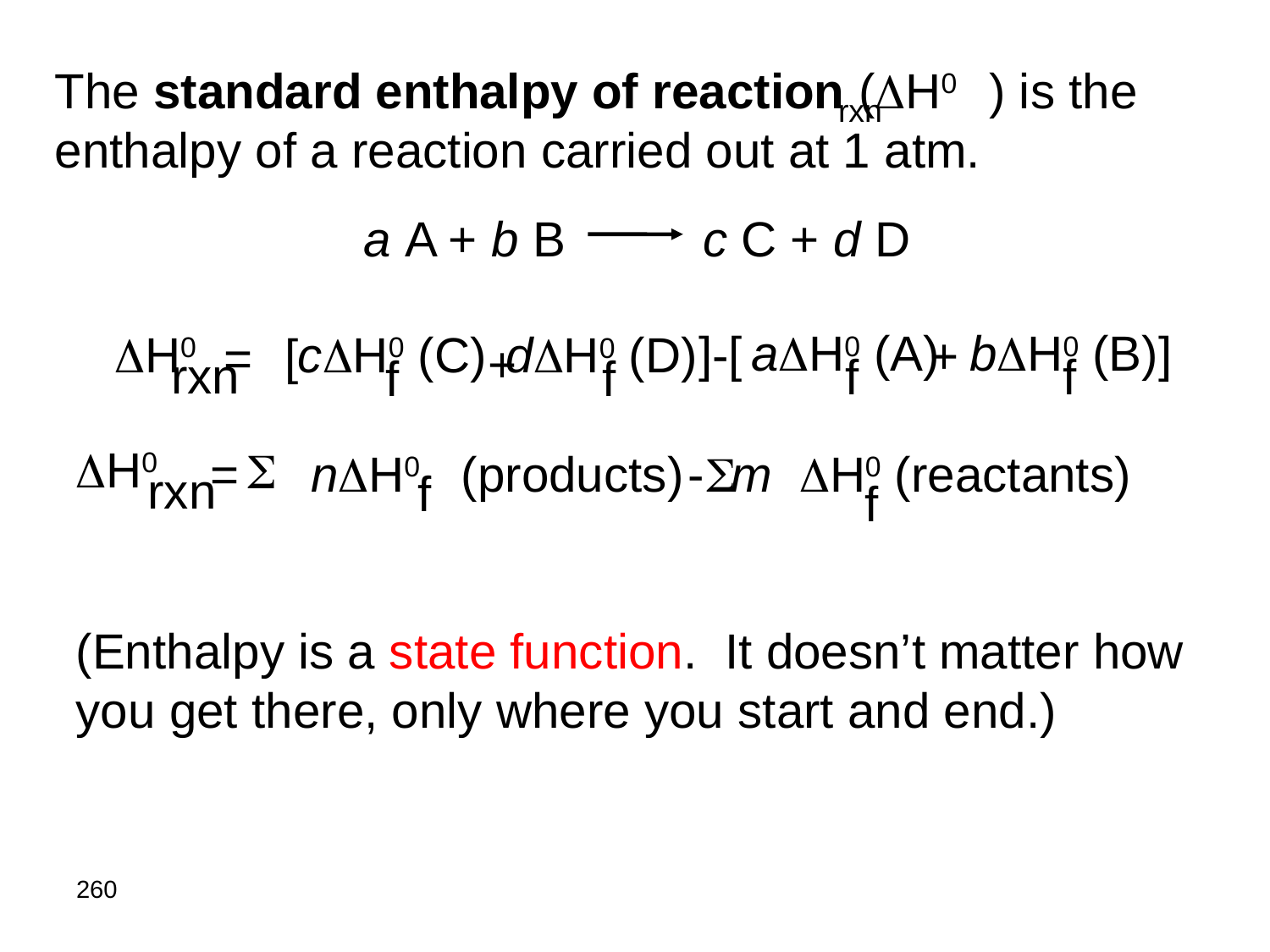

The standard enthalpy of reaction (ΔH0    ) is the enthalpy of a reaction carried out at 1 atm.
rxn
a A + b B          c C + d D

aΔH0 (A)
f
bΔH0 (B)
f
]
[
]
ΔH0
rxn
cΔH0 (C)
f
dΔH0 (D)
f
-
+
[
=
+

ΔH0
rxn
Σ

=
nΔH0   (products)
f
-
Σ
m  ΔH0 (reactants)
f
(Enthalpy is a state function.  It doesn’t matter how you get there, only where you start and end.)
260